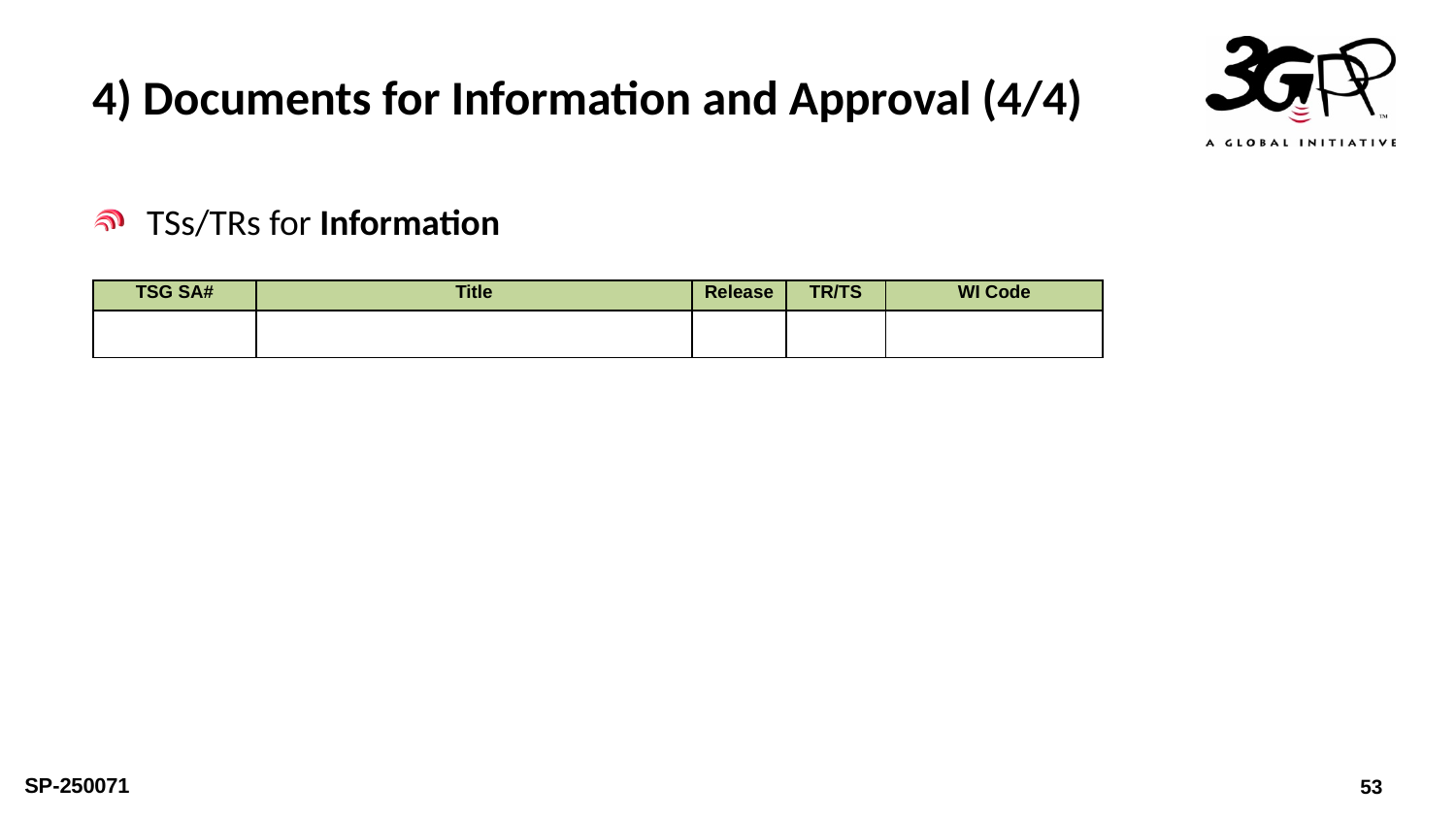

# 4) Documents for Information and Approval (4/4)
TSs/TRs for Information
| TSG SA# | Title | Release | TR/TS | WI Code |
| --- | --- | --- | --- | --- |
|  |  |  |  |  |